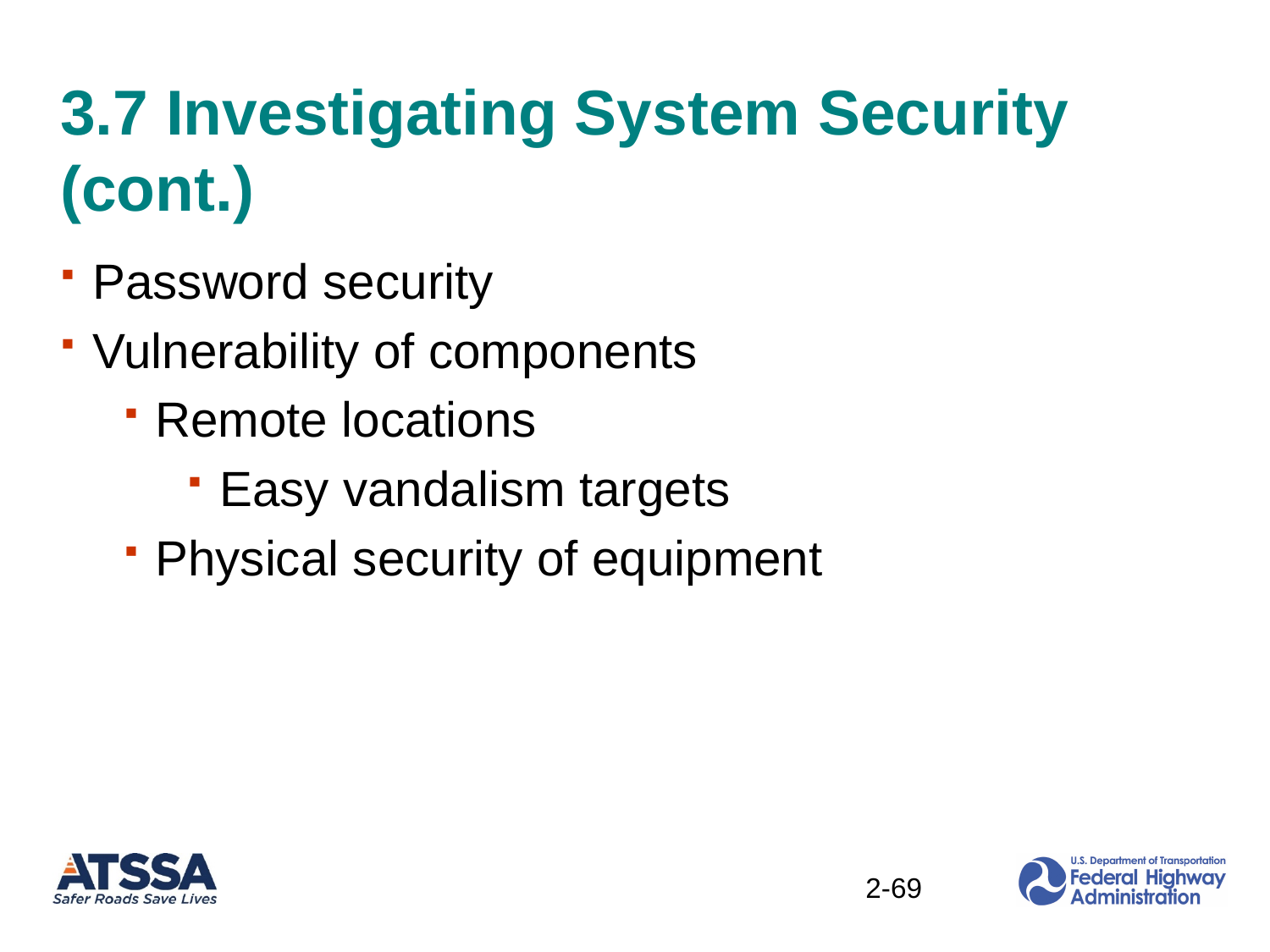

# 3.7 Investigating System Security (cont.)
Password security
Vulnerability of components
Remote locations
Easy vandalism targets
Physical security of equipment